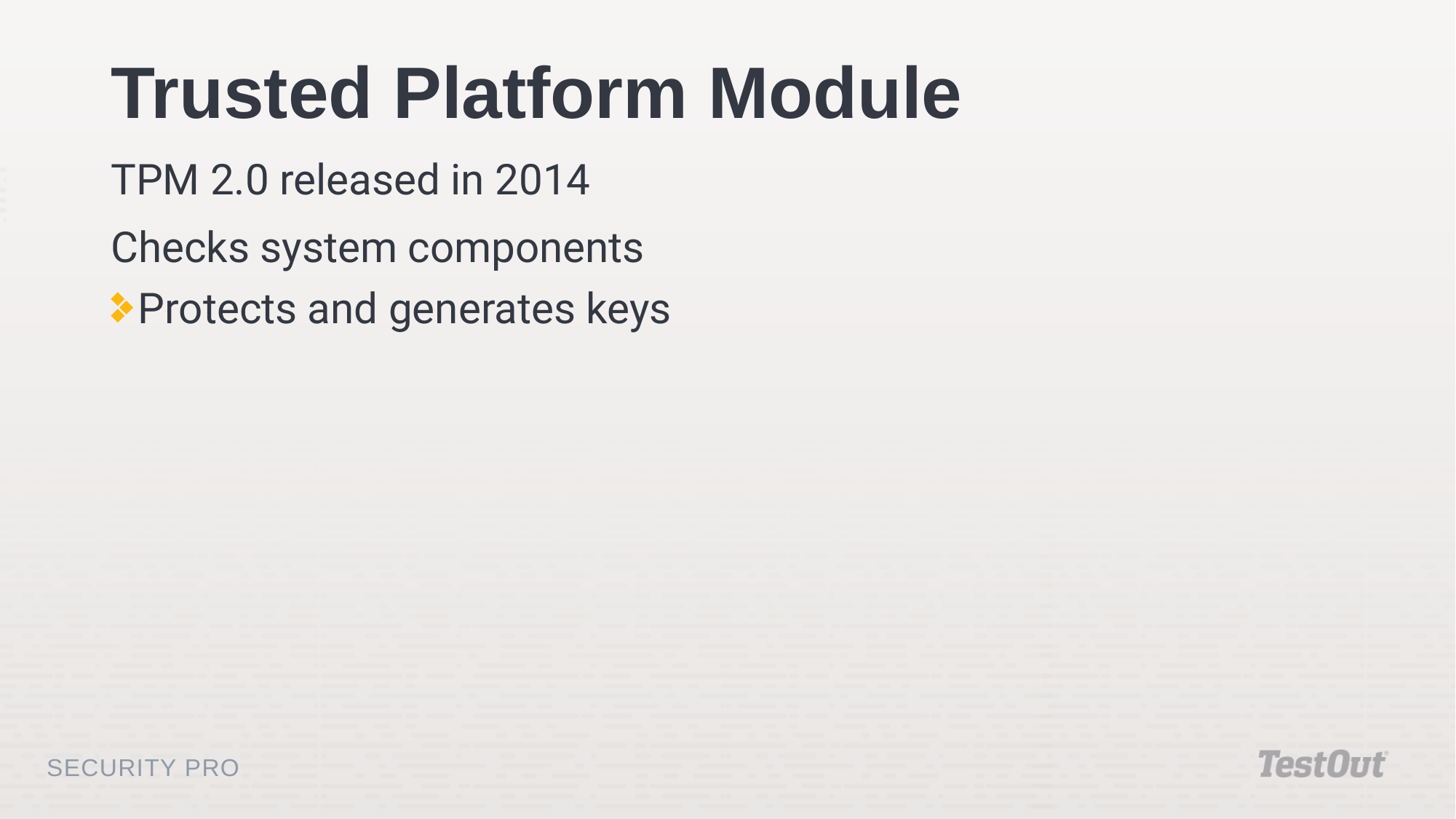

# Trusted Platform Module
TPM 2.0 released in 2014
Checks system components
Protects and generates keys
Security Pro